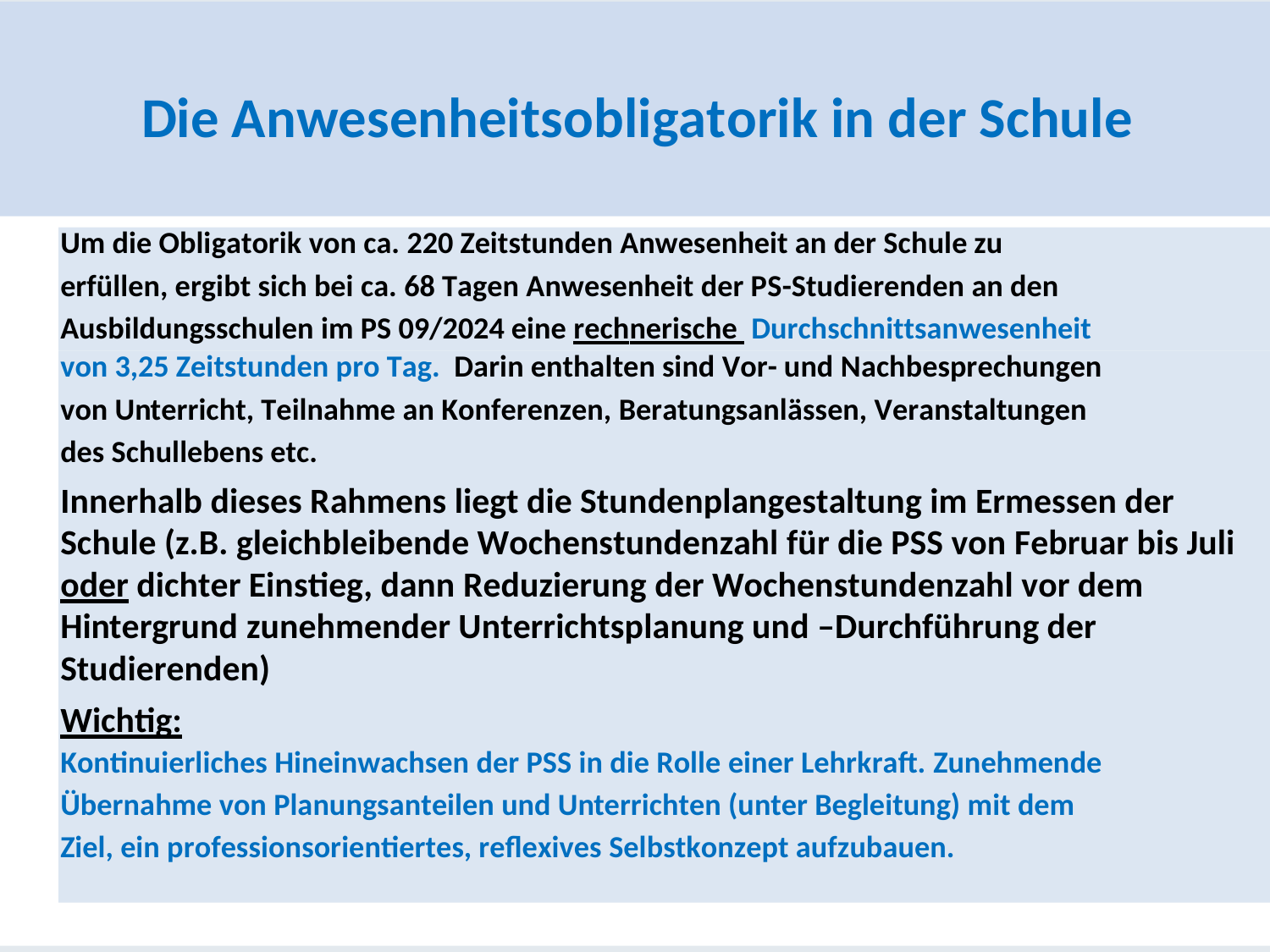

Die Anwesenheitsobligatorik in der Schule
Um die Obligatorik von ca. 220 Zeitstunden Anwesenheit an der Schule zu
erfüllen, ergibt sich bei ca. 68 Tagen Anwesenheit der PS-Studierenden an den
Ausbildungsschulen im PS 09/2024 eine rechnerische  Durchschnittsanwesenheit

von 3,25 Zeitstunden pro Tag.  Darin enthalten sind Vor- und Nachbesprechungen
von Unterricht, Teilnahme an Konferenzen, Beratungsanlässen, Veranstaltungen
des Schullebens etc.
Innerhalb dieses Rahmens liegt die Stundenplangestaltung im Ermessen der Schule (z.B. gleichbleibende Wochenstundenzahl für die PSS von Februar bis Juli oder dichter Einstieg, dann Reduzierung der Wochenstundenzahl vor dem Hintergrund zunehmender Unterrichtsplanung und –Durchführung der Studierenden)
Wichtig:
Kontinuierliches Hineinwachsen der PSS in die Rolle einer Lehrkraft. Zunehmende
Übernahme von Planungsanteilen und Unterrichten (unter Begleitung) mit dem
Ziel, ein professionsorientiertes, reflexives Selbstkonzept aufzubauen.